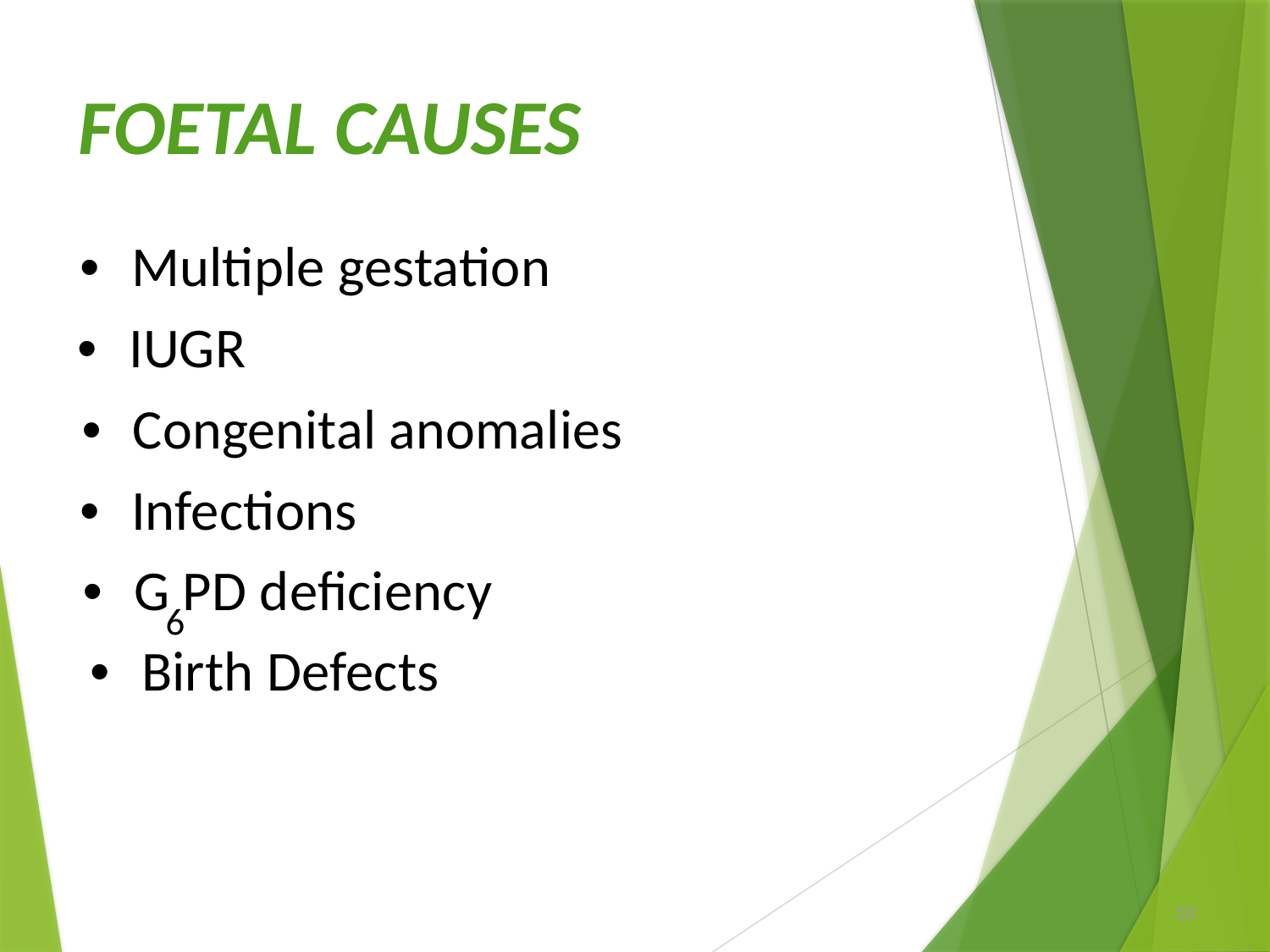

FOETAL CAUSES
•  Multiple gestation
•  IUGR
•  Congenital anomalies
•  Infections
•  G PD deficiency
6
•  Birth Defects
10